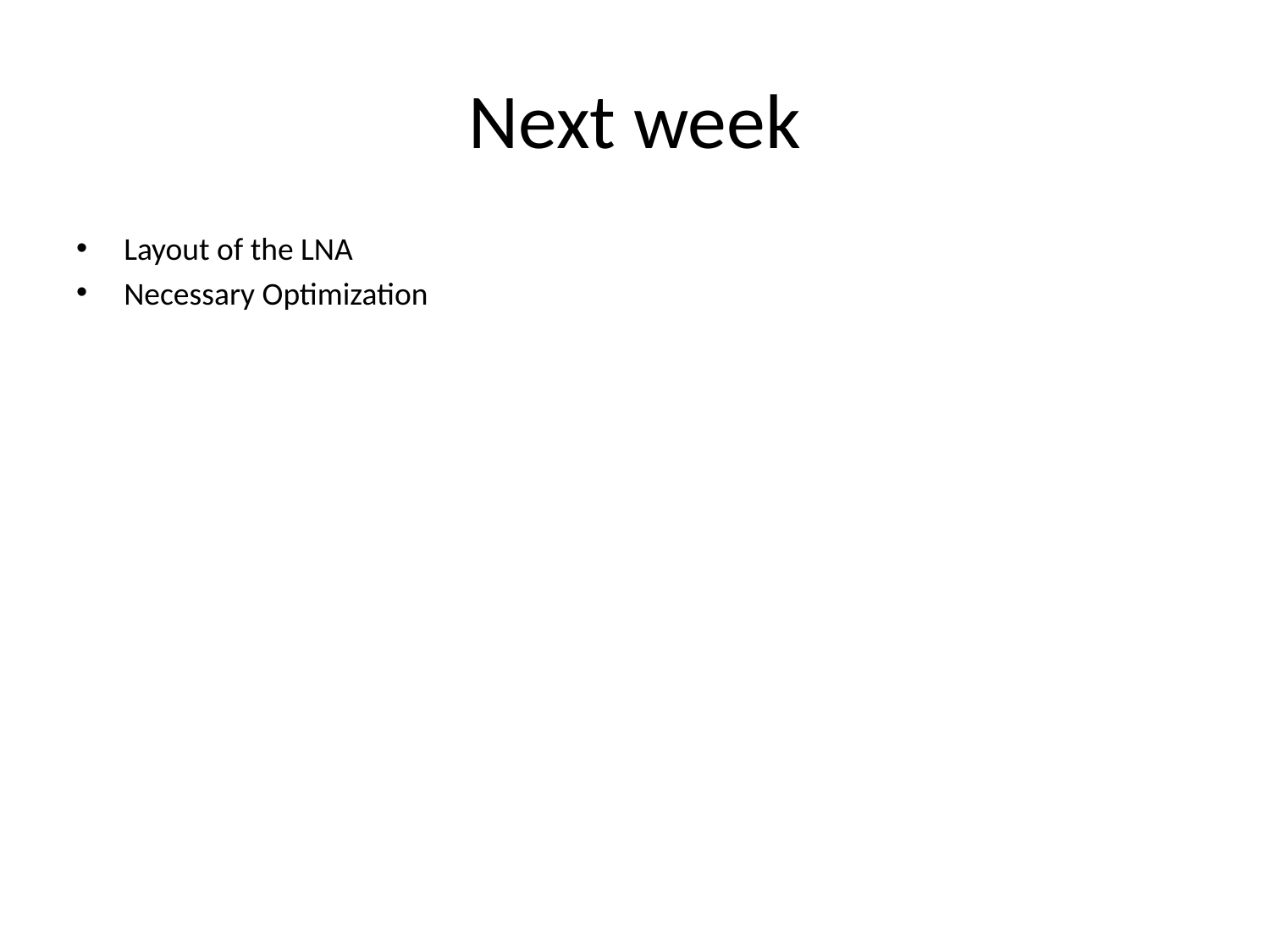

# Next week
Layout of the LNA
Necessary Optimization